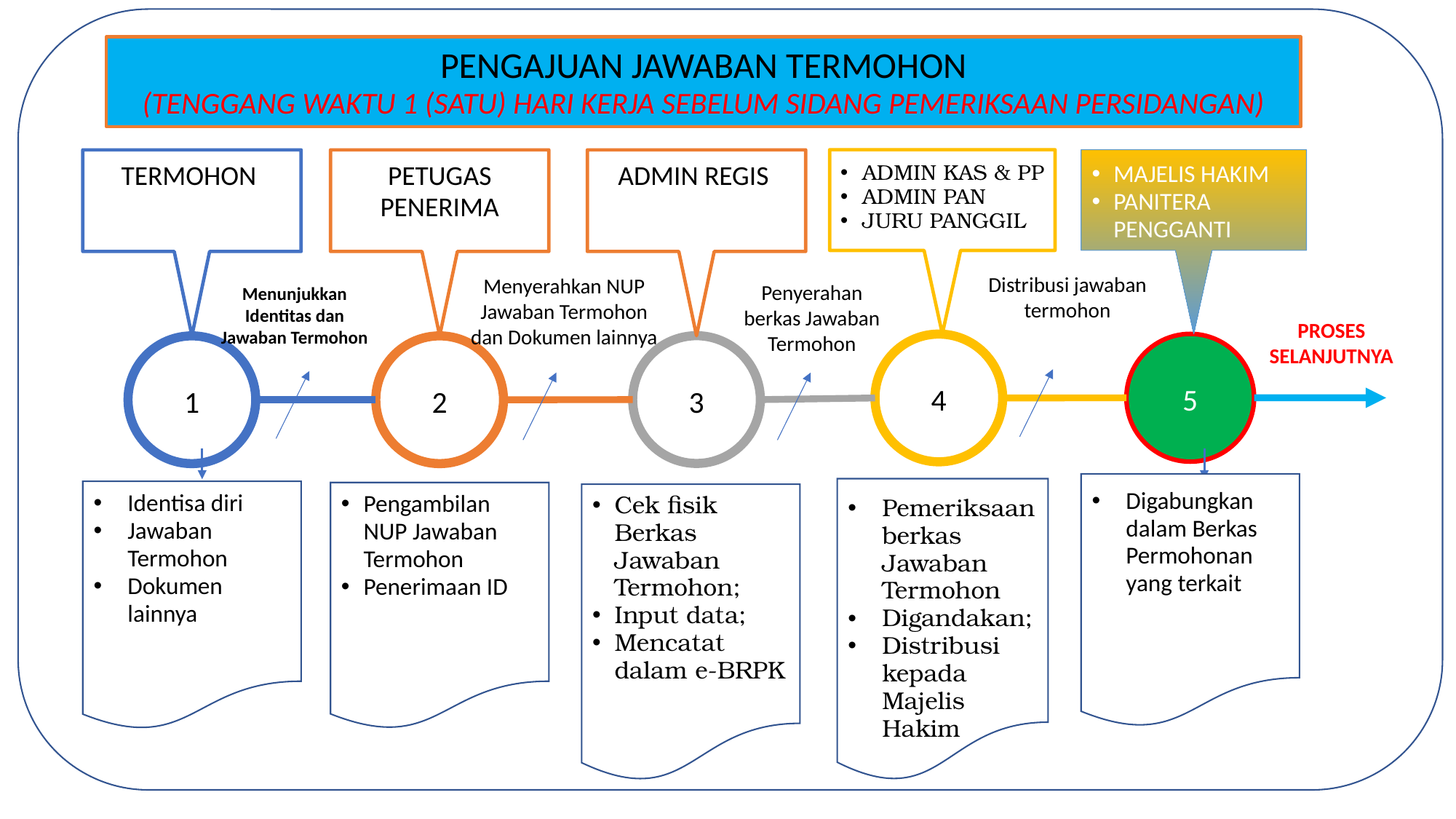

# PENGAJUAN JAWABAN TERMOHON (TENGGANG WAKTU 1 (SATU) HARI KERJA SEBELUM SIDANG PEMERIKSAAN PERSIDANGAN)
ADMIN KAS & PP
ADMIN PAN
JURU PANGGIL
MAJELIS HAKIM
PANITERA PENGGANTI
PETUGAS PENERIMA
ADMIN REGIS
TERMOHON

Distribusi jawaban termohon
Menyerahkan NUP Jawaban Termohon dan Dokumen lainnya
Penyerahan berkas Jawaban Termohon
Menunjukkan Identitas dan Jawaban Termohon
PROSES SELANJUTNYA
5
4
3
1
2

Digabungkan dalam Berkas Permohonan yang terkait

Identisa diri
Jawaban Termohon
Dokumen lainnya

Pengambilan NUP Jawaban Termohon
Penerimaan ID
Cek fisik Berkas Jawaban Termohon;
Input data;
Mencatat dalam e-BRPK
Pemeriksaan berkas Jawaban Termohon
Digandakan;
Distribusi kepada Majelis Hakim